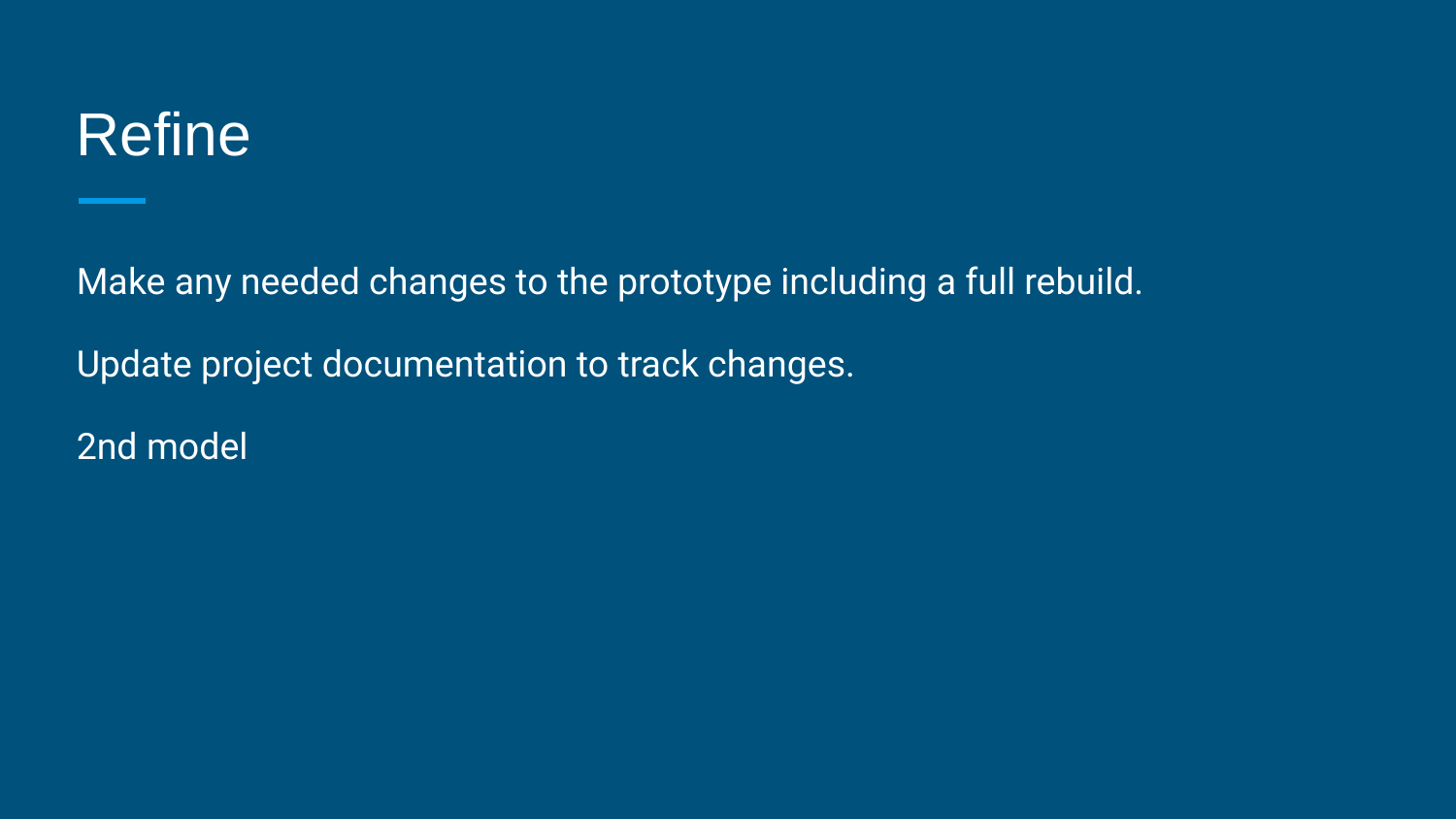

# Refine
Make any needed changes to the prototype including a full rebuild.
Update project documentation to track changes.
2nd model